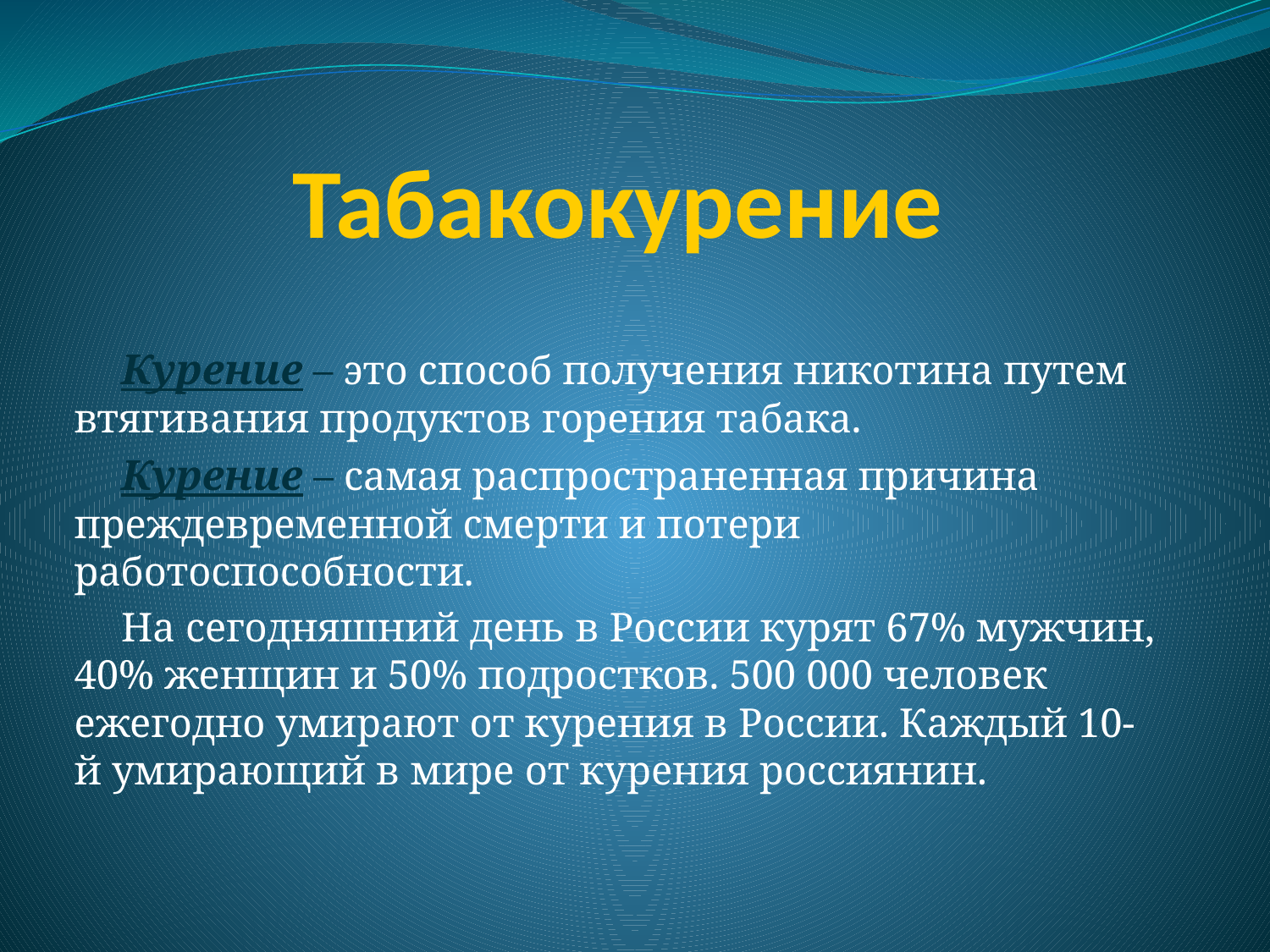

# Табакокурение
Курение – это способ получения никотина путем втягивания продуктов горения табака.
Курение – самая распространенная причина преждевременной смерти и потери работоспособности.
На сегодняшний день в России курят 67% мужчин, 40% женщин и 50% подростков. 500 000 человек ежегодно умирают от курения в России. Каждый 10-й умирающий в мире от курения россиянин.